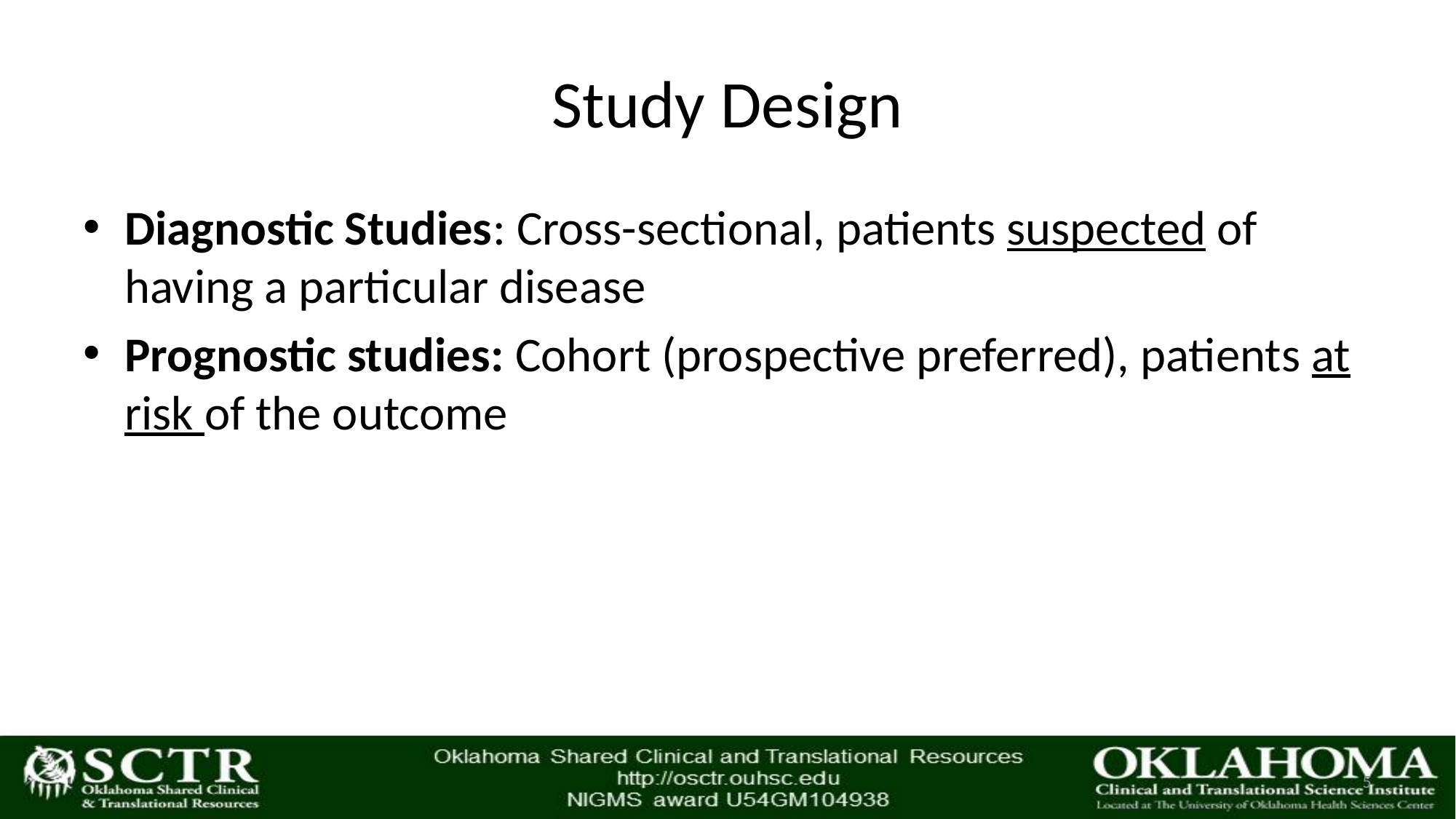

# Study Design
Diagnostic Studies: Cross-sectional, patients suspected of having a particular disease
Prognostic studies: Cohort (prospective preferred), patients at risk of the outcome

5